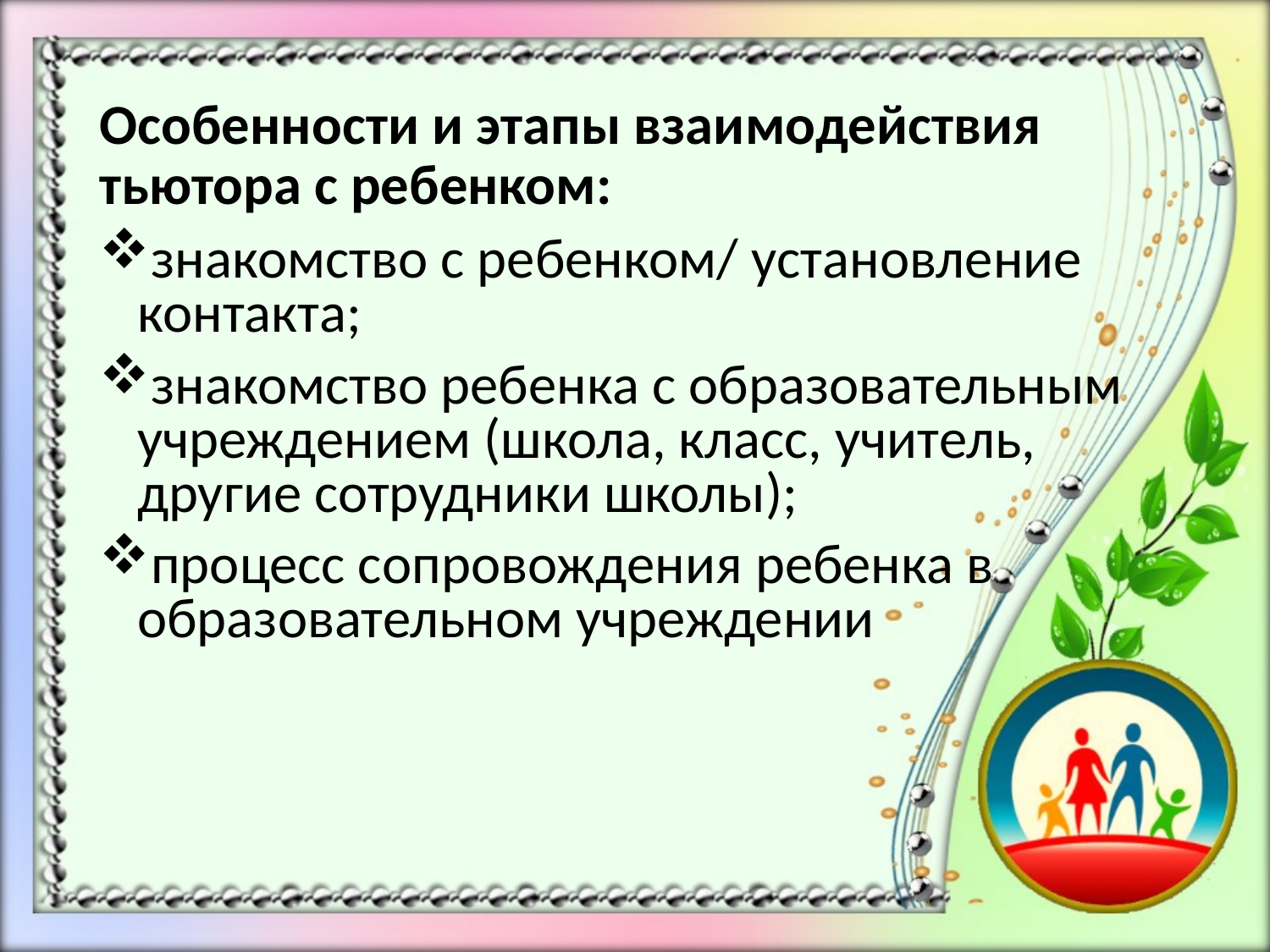

#
Особенности и этапы взаимодействия тьютора с ребенком:
знакомство с ребенком/ установление контакта;
знакомство ребенка с образовательным учреждением (школа, класс, учитель, другие сотрудники школы);
процесс сопровождения ребенка в образовательном учреждении